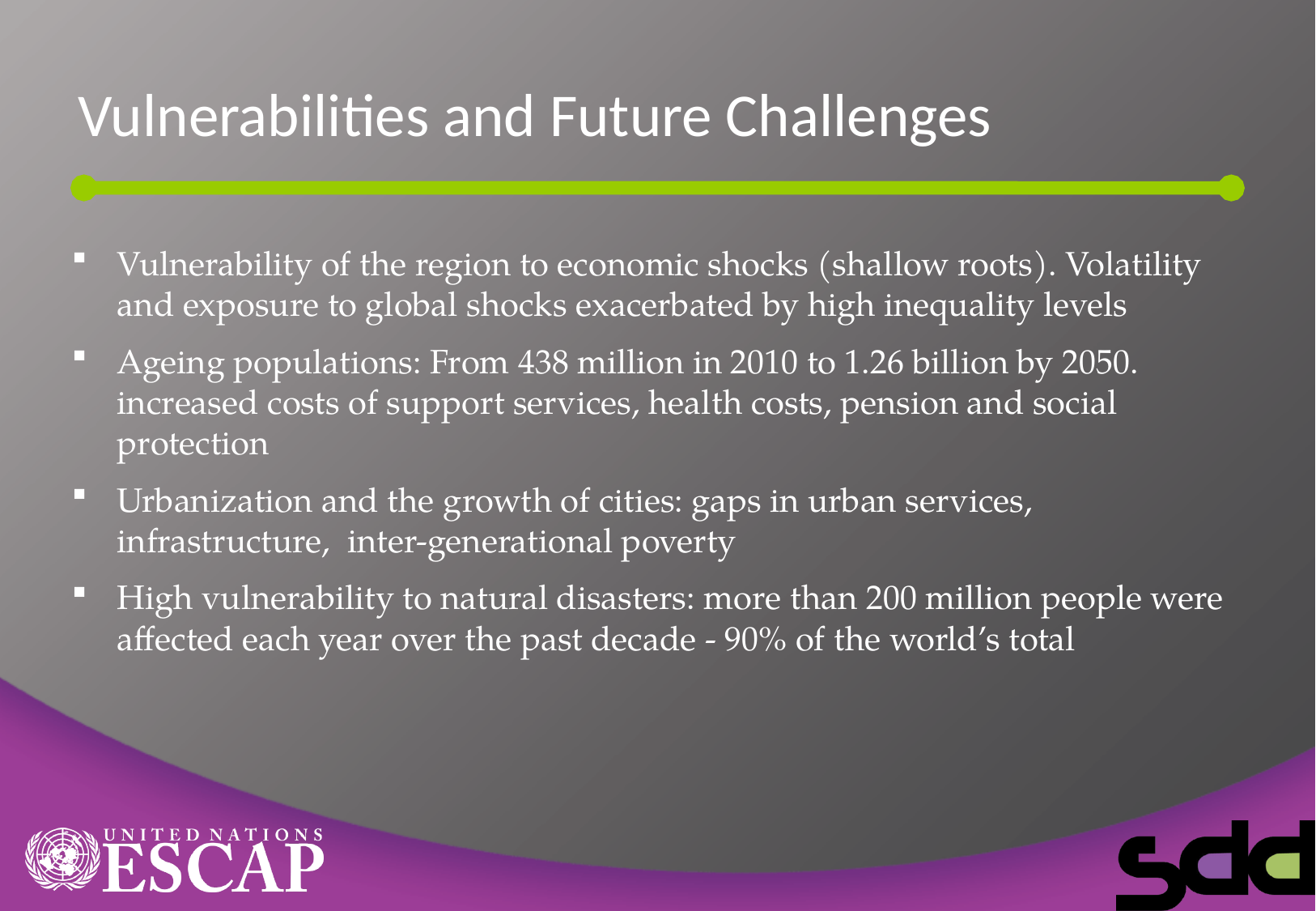

# Vulnerabilities and Future Challenges
Vulnerability of the region to economic shocks (shallow roots). Volatility and exposure to global shocks exacerbated by high inequality levels
Ageing populations: From 438 million in 2010 to 1.26 billion by 2050. increased costs of support services, health costs, pension and social protection
Urbanization and the growth of cities: gaps in urban services, infrastructure,  inter-generational poverty
High vulnerability to natural disasters: more than 200 million people were affected each year over the past decade - 90% of the world’s total